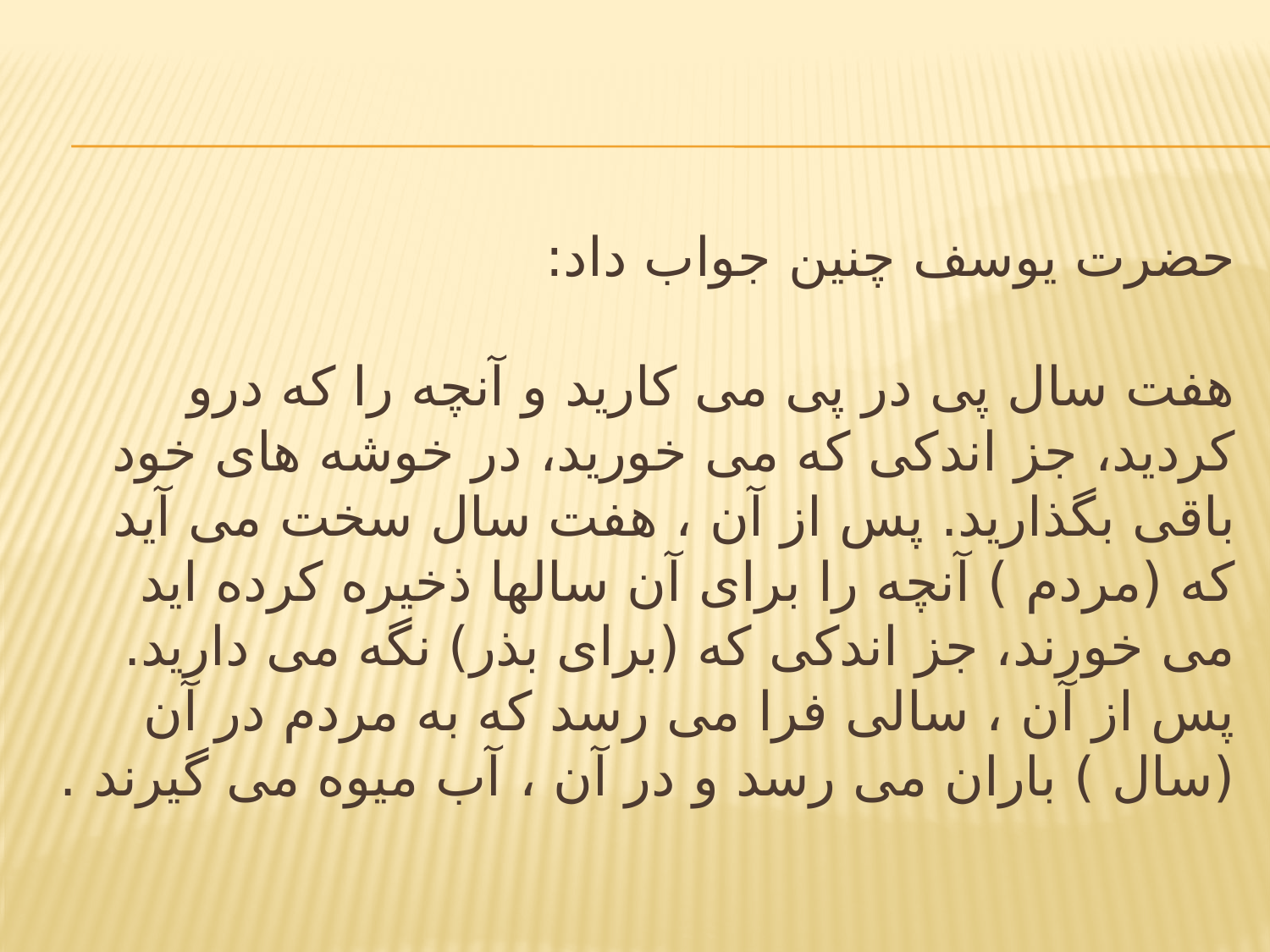

#
حضرت يوسف چنين جواب داد:
هفت سال پى در پى مى كاريد و آنچه را كه درو كرديد، جز اندكى كه مى خوريد، در خوشه هاى خود باقى بگذاريد. پس از آن ، هفت سال سخت مى آيد كه (مردم ) آنچه را براى آن سالها ذخيره كرده ايد مى خورند، جز اندكى كه (براى بذر) نگه مى داريد. پس از آن ، سالى فرا مى رسد كه به مردم در آن (سال ) باران مى رسد و در آن ، آب ميوه مى گيرند .